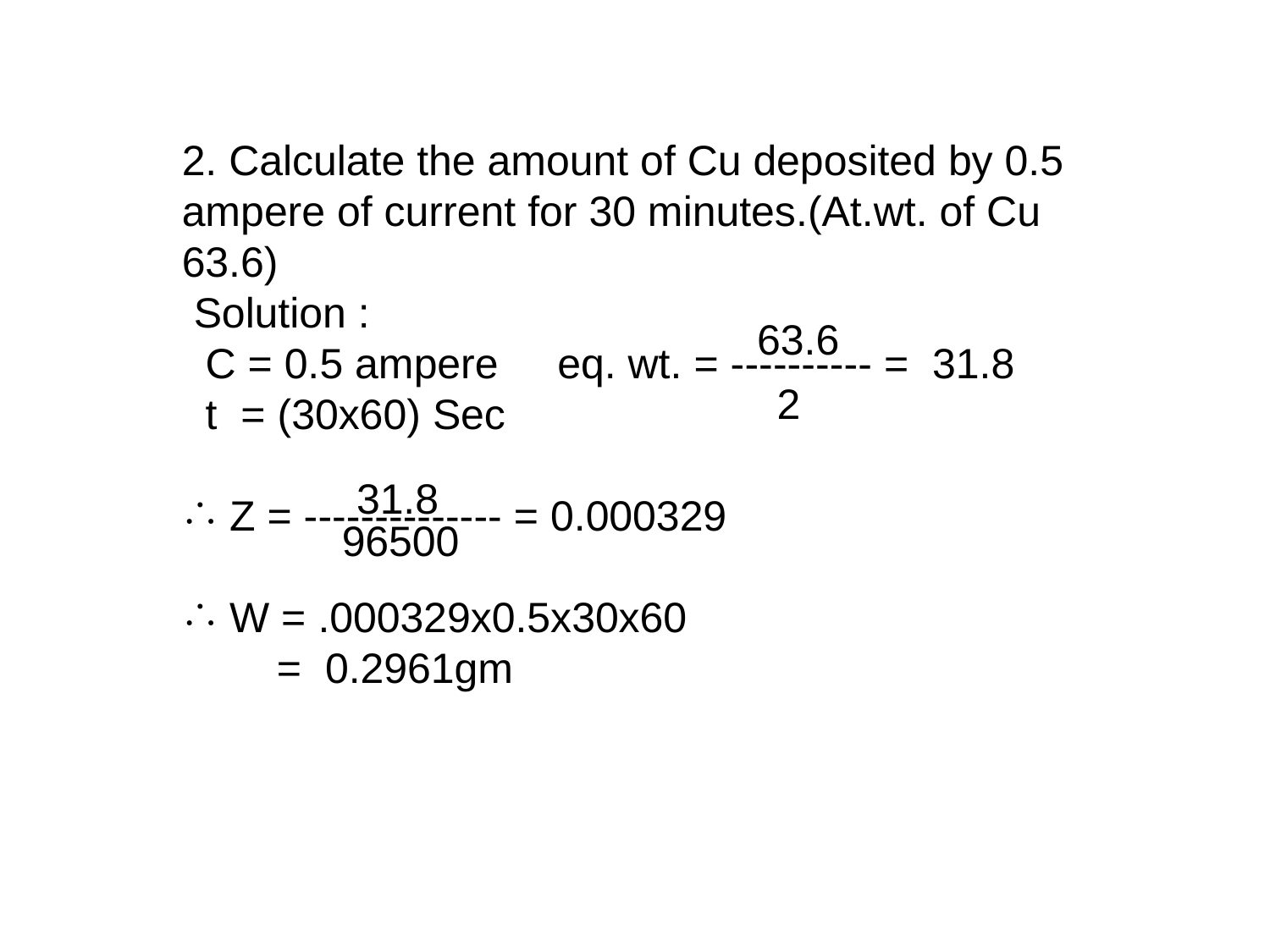

2. Calculate the amount of Cu deposited by 0.5 ampere of current for 30 minutes.(At.wt. of Cu 63.6)
 Solution :
  C = 0.5 ampere     eq. wt. = ---------- =  31.8
  t  = (30x60) Sec

Z = -------------- = 0.000329

W = .000329x0.5x30x60
        =  0.2961gm

   63.6
  2
31.8
 96500